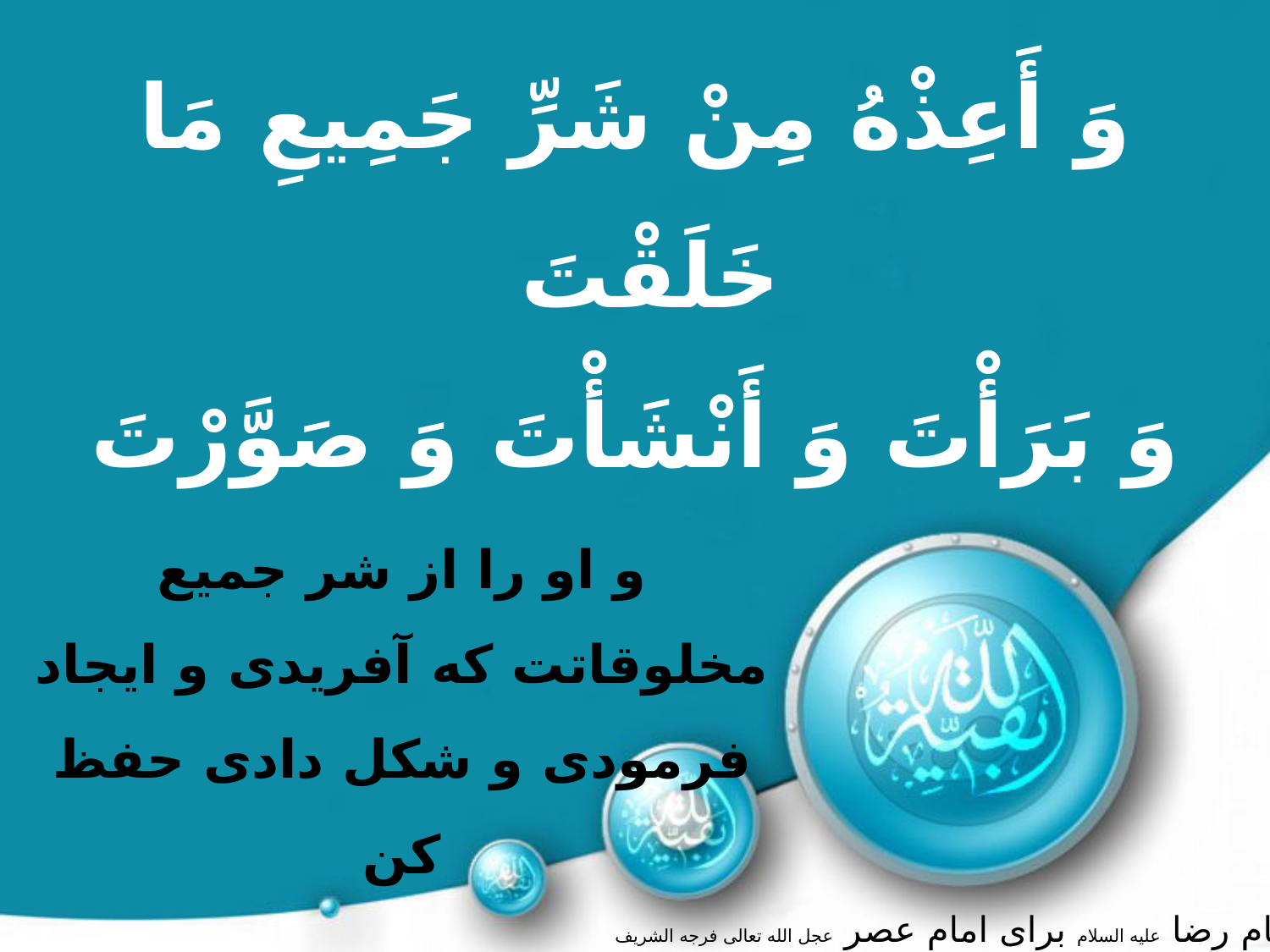

وَ أَعِذْهُ مِنْ شَرِّ جَمِيعِ مَا خَلَقْتَ
وَ بَرَأْتَ وَ أَنْشَأْتَ وَ صَوَّرْتَ‏
و او را از شر جميع مخلوقاتت كه آفریدی و ايجاد فرمودى و شکل دادی حفظ كن